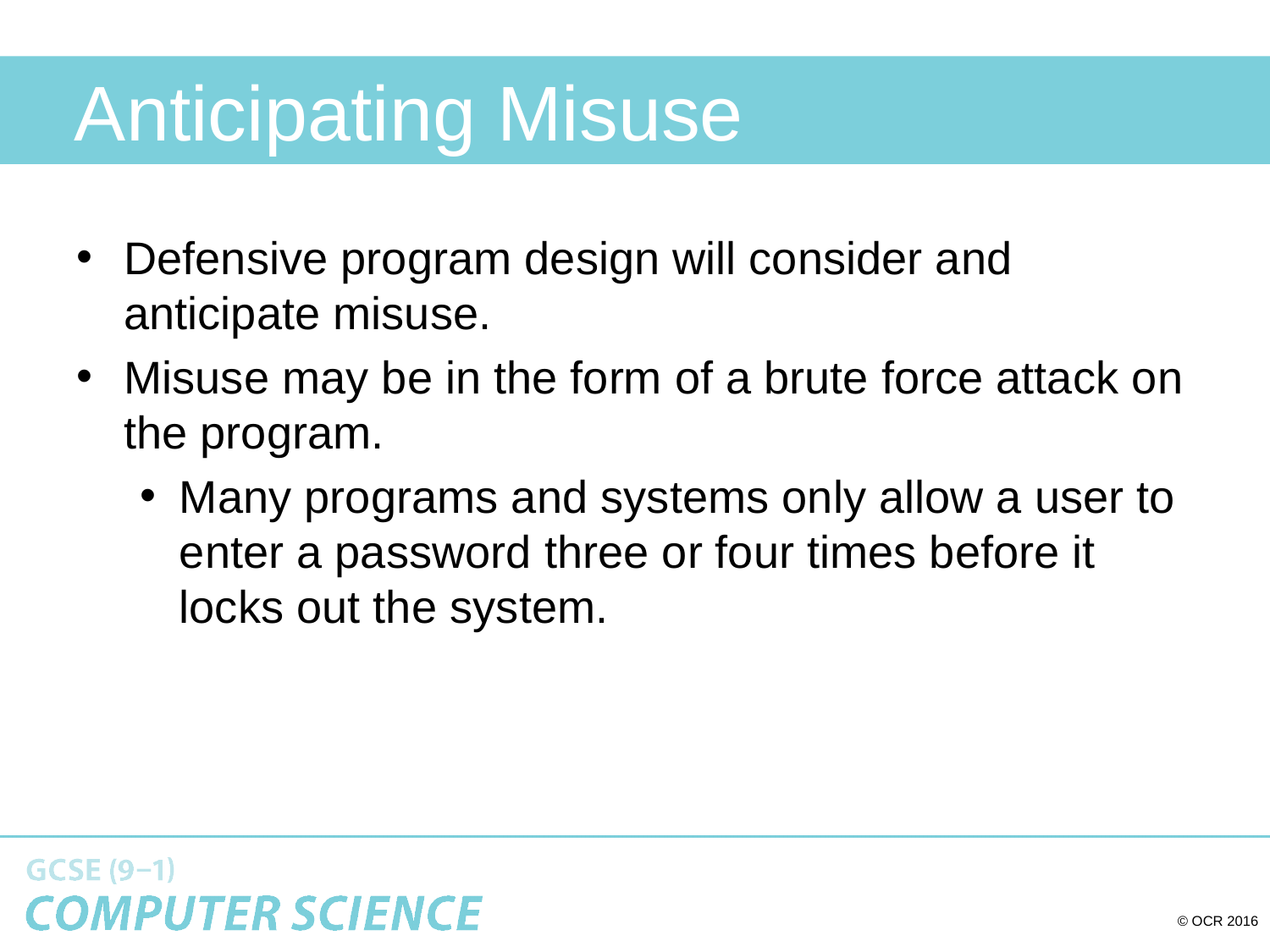

# Anticipating Misuse
Defensive program design will consider and anticipate misuse.
Misuse may be in the form of a brute force attack on the program.
Many programs and systems only allow a user to enter a password three or four times before it locks out the system.